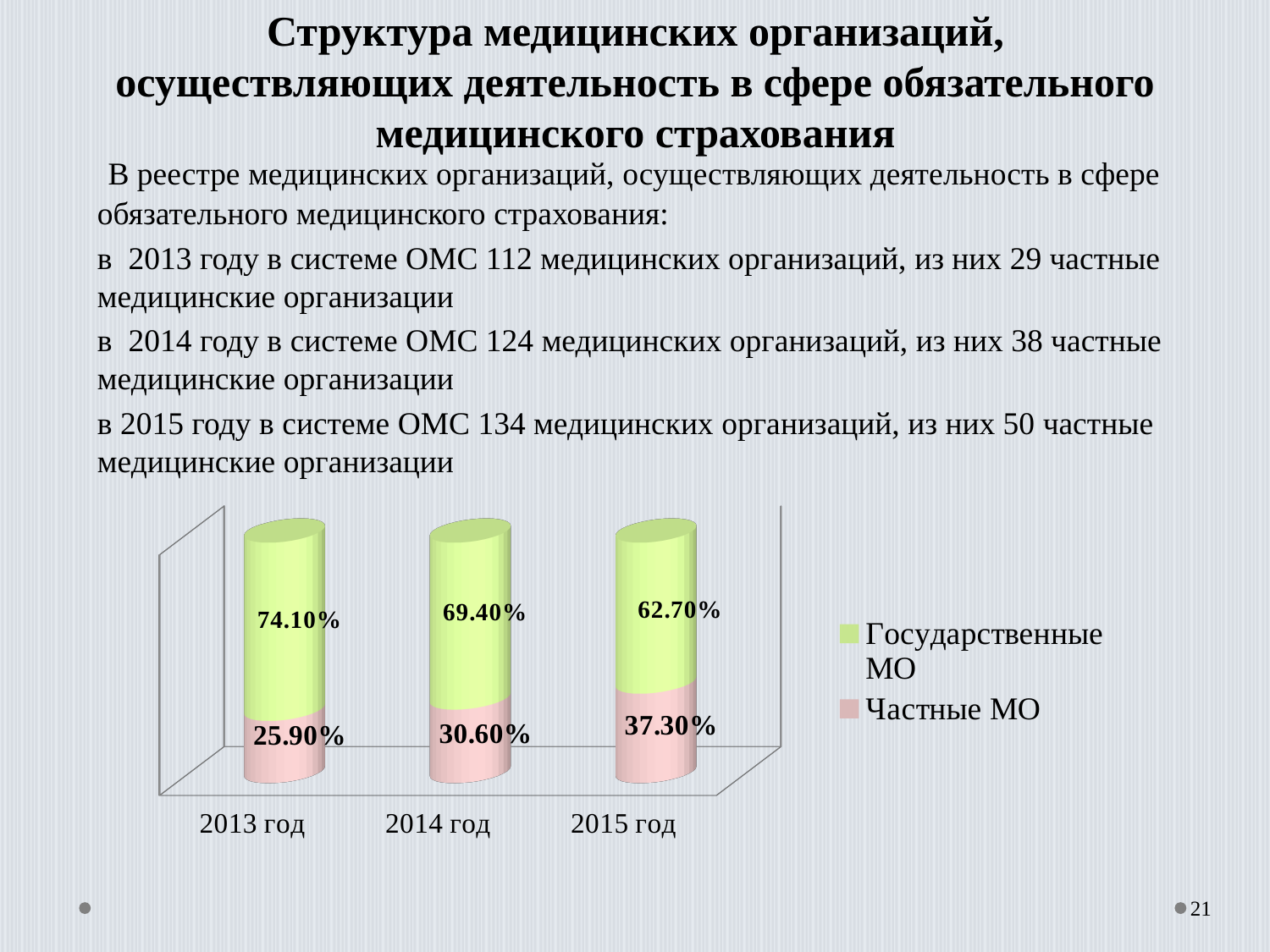

# Структура медицинских организаций, осуществляющих деятельность в сфере обязательного медицинского страхования
 В реестре медицинских организаций, осуществляющих деятельность в сфере обязательного медицинского страхования:
в  2013 году в системе ОМС 112 медицинских организаций, из них 29 частные медицинские организации
в  2014 году в системе ОМС 124 медицинских организаций, из них 38 частные медицинские организации
в 2015 году в системе ОМС 134 медицинских организаций, из них 50 частные медицинские организации

[unsupported chart]

21